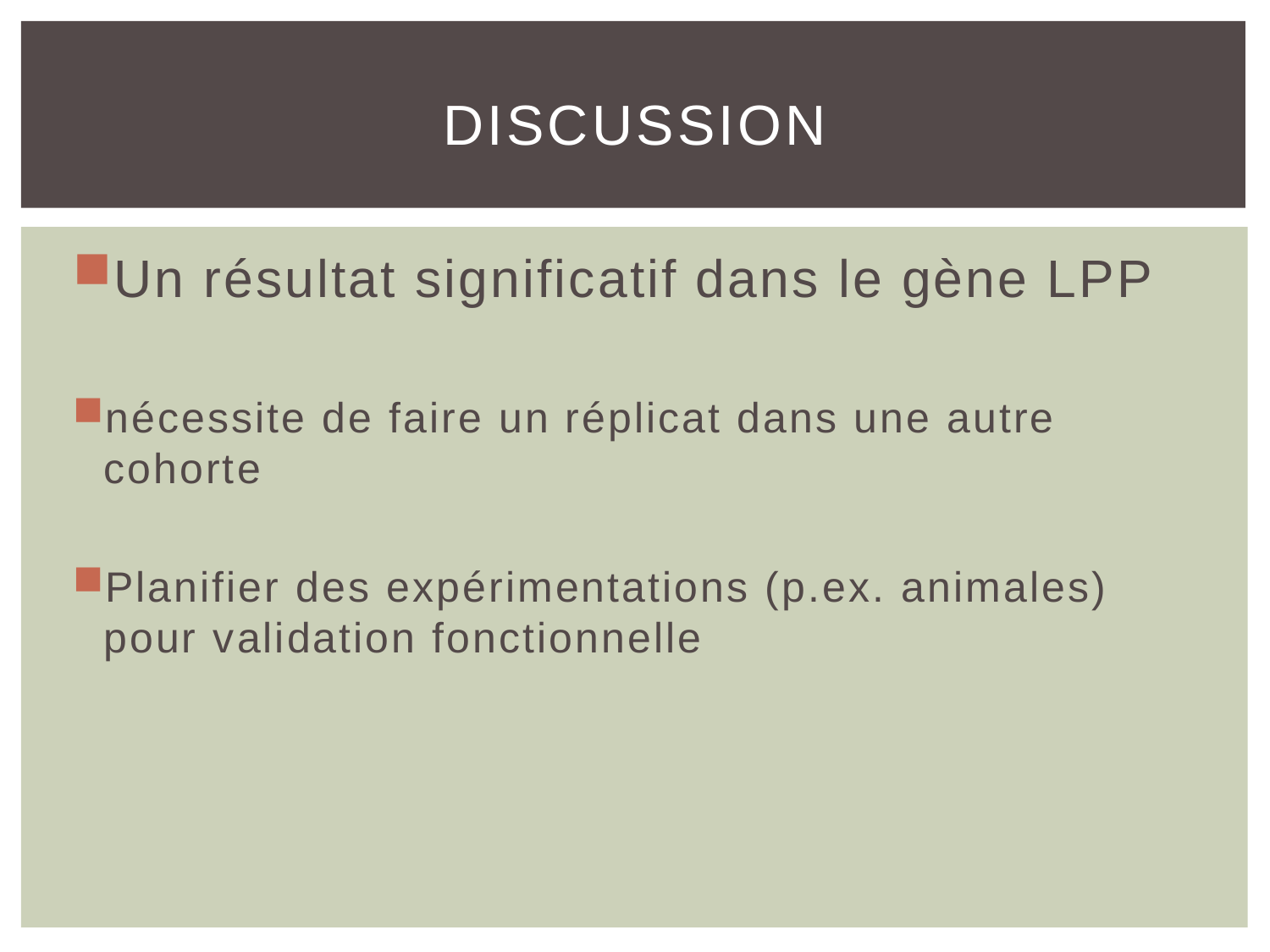

# discussion
Un résultat significatif dans le gène LPP

nécessite de faire un réplicat dans une autre cohorte

Planifier des expérimentations (p.ex. animales) pour validation fonctionnelle